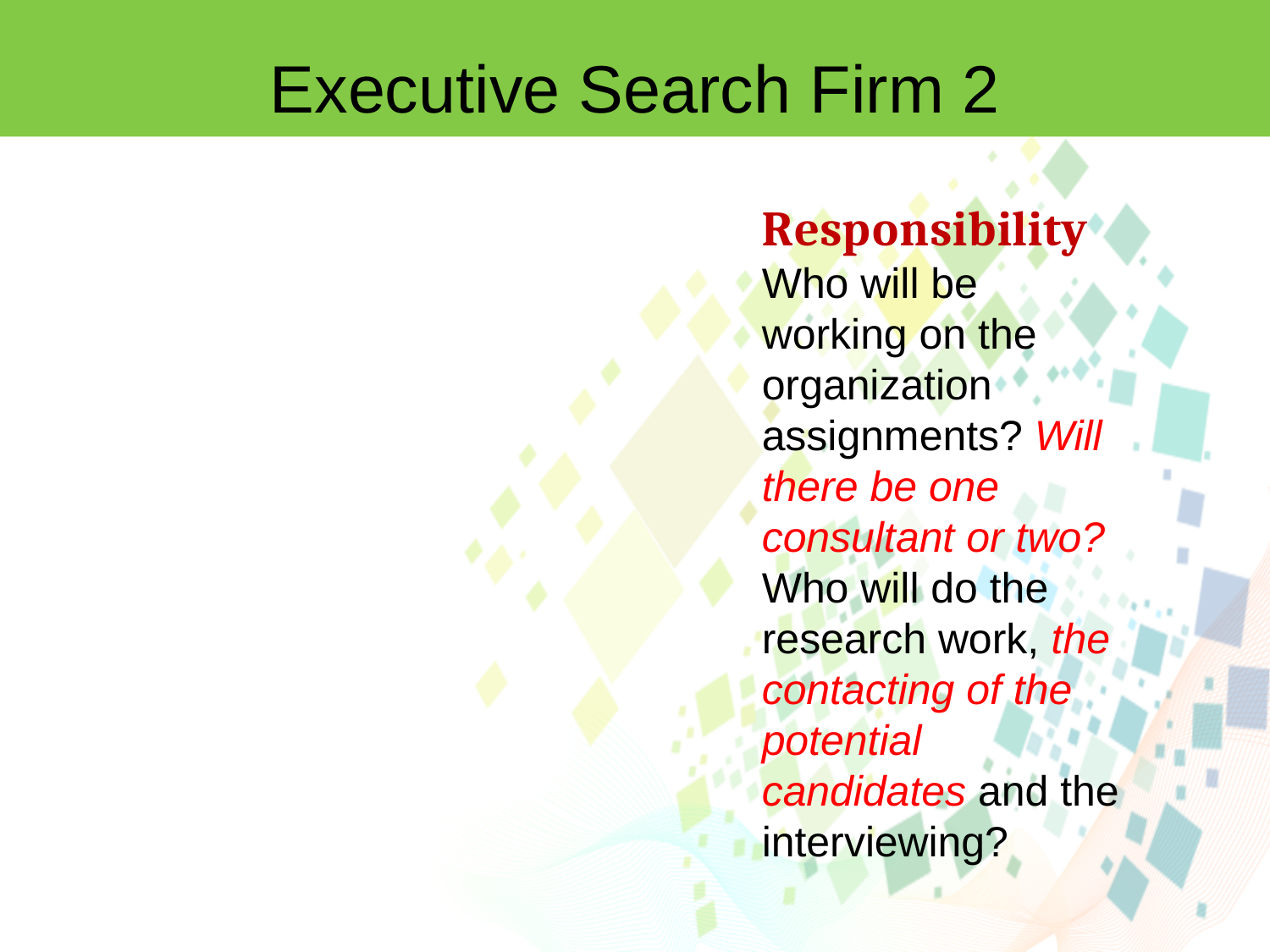

Executive Search Firm 2
Responsibility
Who will be working on the organization assignments? Will there be one consultant or two? Who will do the research work, the contacting of the potential candidates and the interviewing?